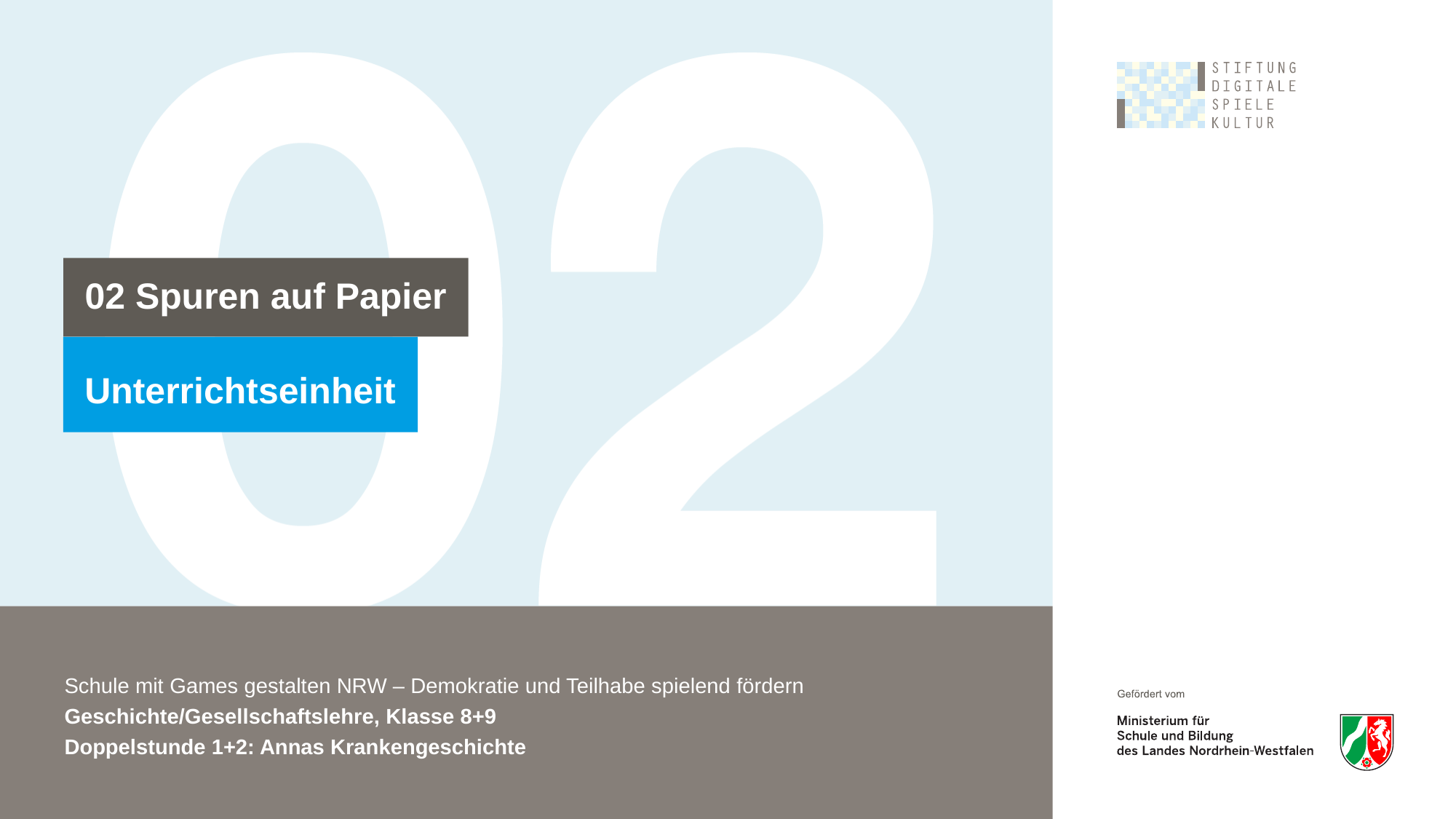

Schule mit Games gestalten NRW – Demokratie und Teilhabe spielend fördern
Geschichte/Gesellschaftslehre, Klasse 8+9
Doppelstunde 1+2: Annas Krankengeschichte